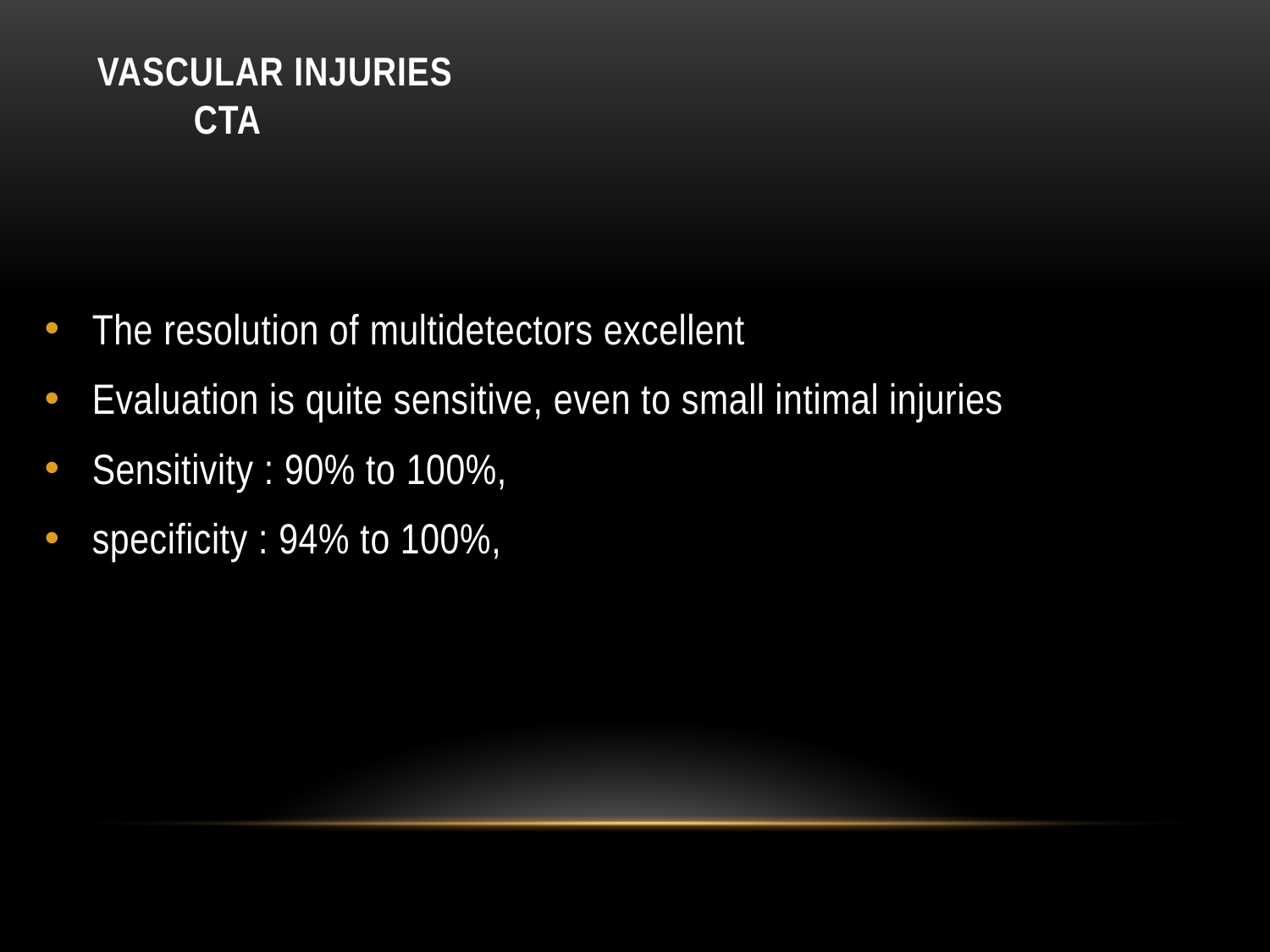

# Vascular injuries CTA
The resolution of multidetectors excellent
Evaluation is quite sensitive, even to small intimal injuries
Sensitivity : 90% to 100%,
specificity : 94% to 100%,